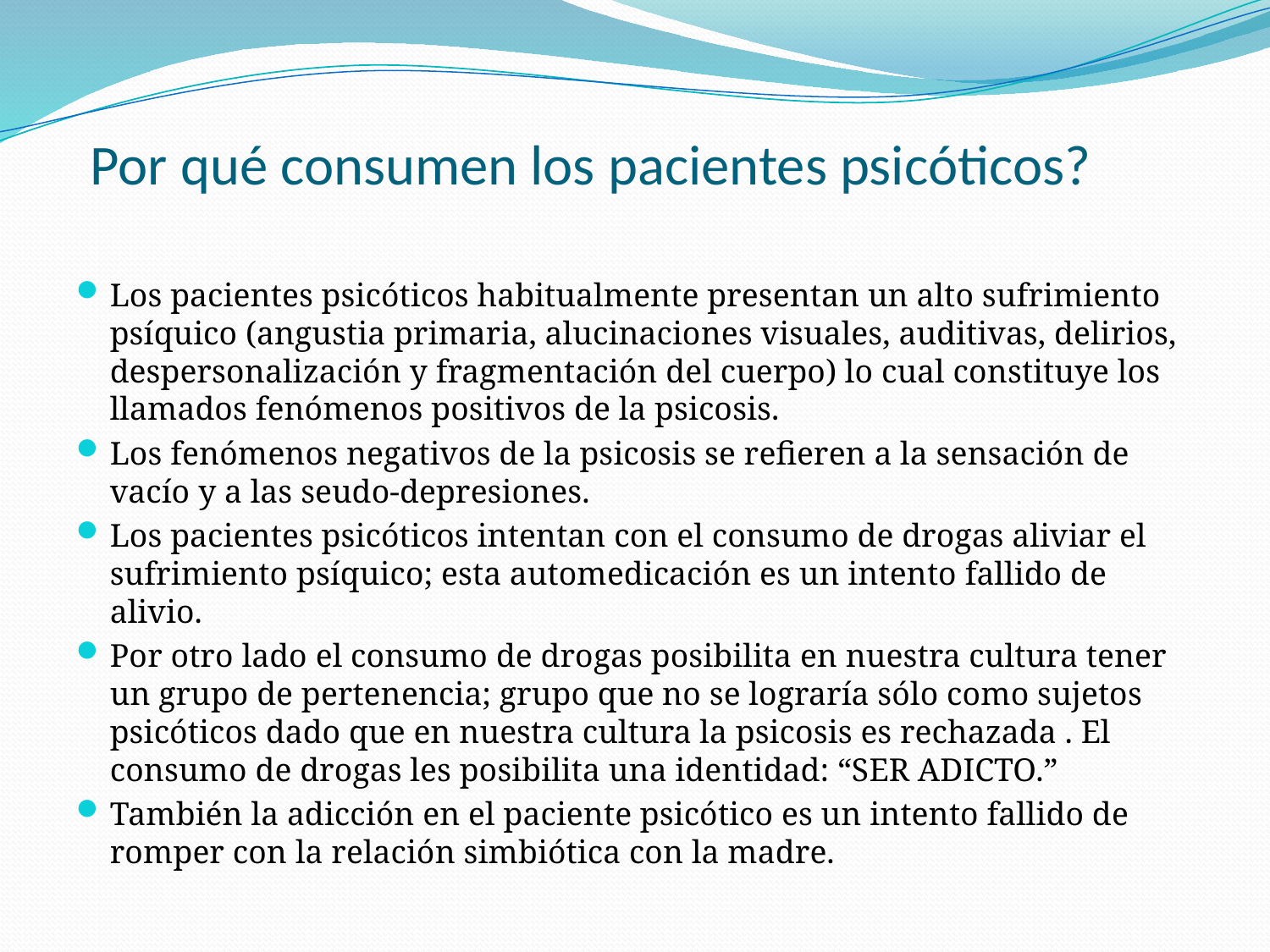

# Por qué consumen los pacientes psicóticos?
Los pacientes psicóticos habitualmente presentan un alto sufrimiento psíquico (angustia primaria, alucinaciones visuales, auditivas, delirios,  despersonalización y fragmentación del cuerpo) lo cual constituye los llamados fenómenos positivos de la psicosis.
Los fenómenos negativos de la psicosis se refieren a la sensación de vacío y a las seudo-depresiones.
Los pacientes psicóticos intentan con el consumo de drogas aliviar el sufrimiento psíquico; esta automedicación es un intento fallido de alivio.
Por otro lado el consumo de drogas posibilita en nuestra cultura tener un grupo de pertenencia; grupo que no se lograría sólo como sujetos psicóticos dado que en nuestra cultura la psicosis es rechazada . El consumo de drogas les posibilita una identidad: “SER ADICTO.”
También la adicción en el paciente psicótico es un intento fallido de romper con la relación simbiótica con la madre.